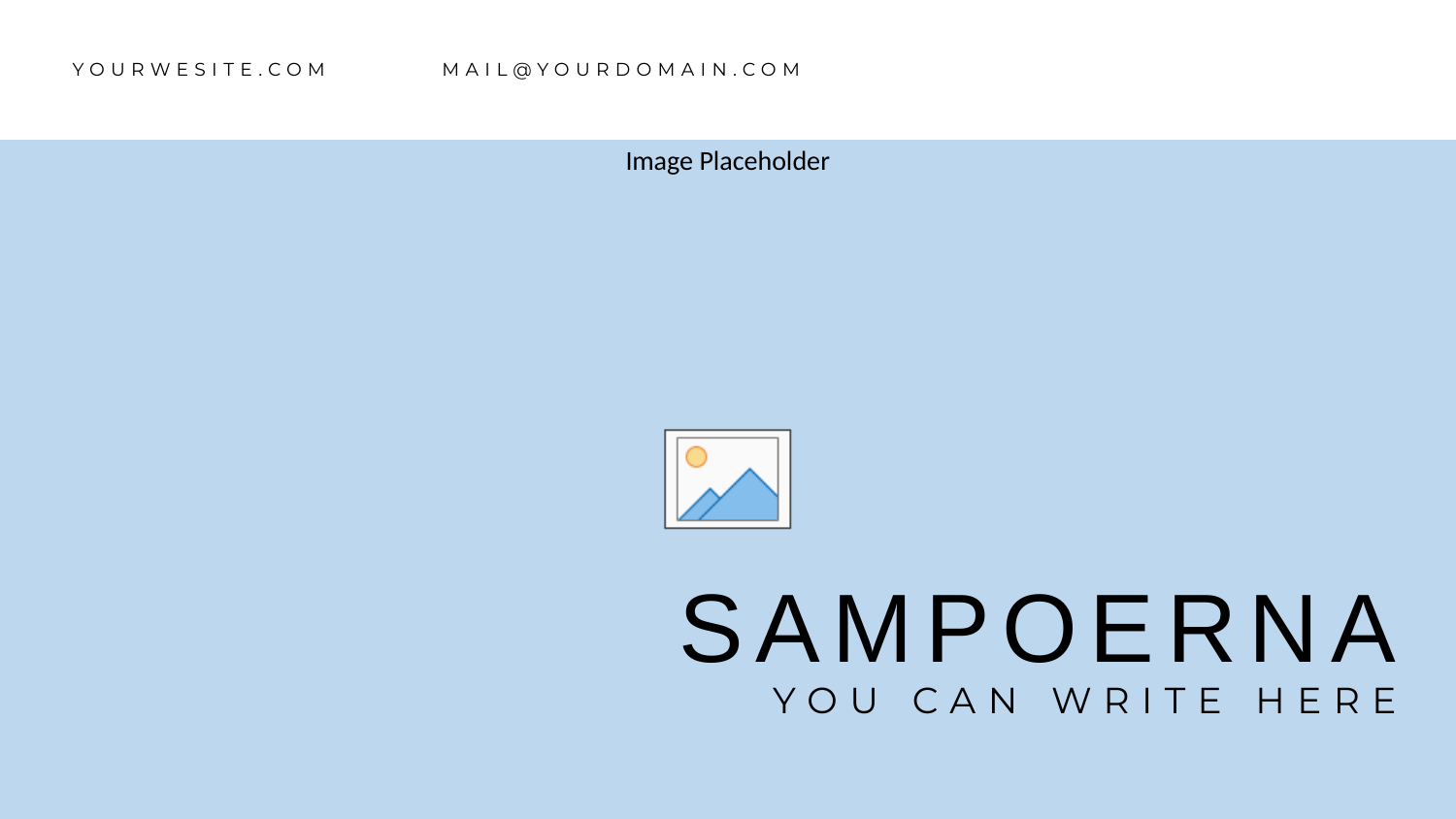

YOURWESITE.COM
MAIL@YOURDOMAIN.COM

# SAMPOERNA
YOU CAN WRITE HERE